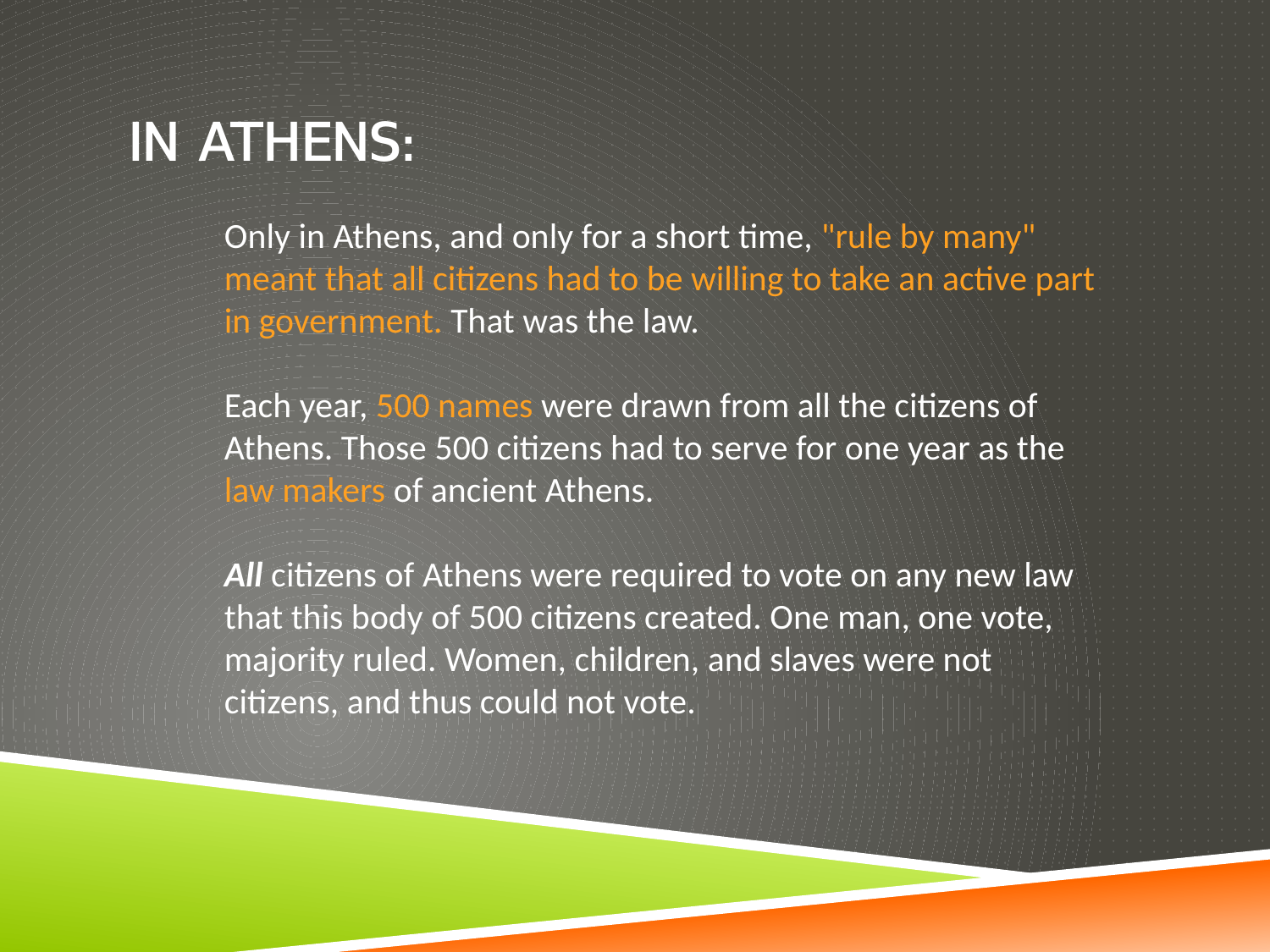

IN ATHENS:
Only in Athens, and only for a short time, "rule by many" meant that all citizens had to be willing to take an active part in government. That was the law.

Each year, 500 names were drawn from all the citizens of Athens. Those 500 citizens had to serve for one year as the law makers of ancient Athens.

All citizens of Athens were required to vote on any new law that this body of 500 citizens created. One man, one vote, majority ruled. Women, children, and slaves were not citizens, and thus could not vote.